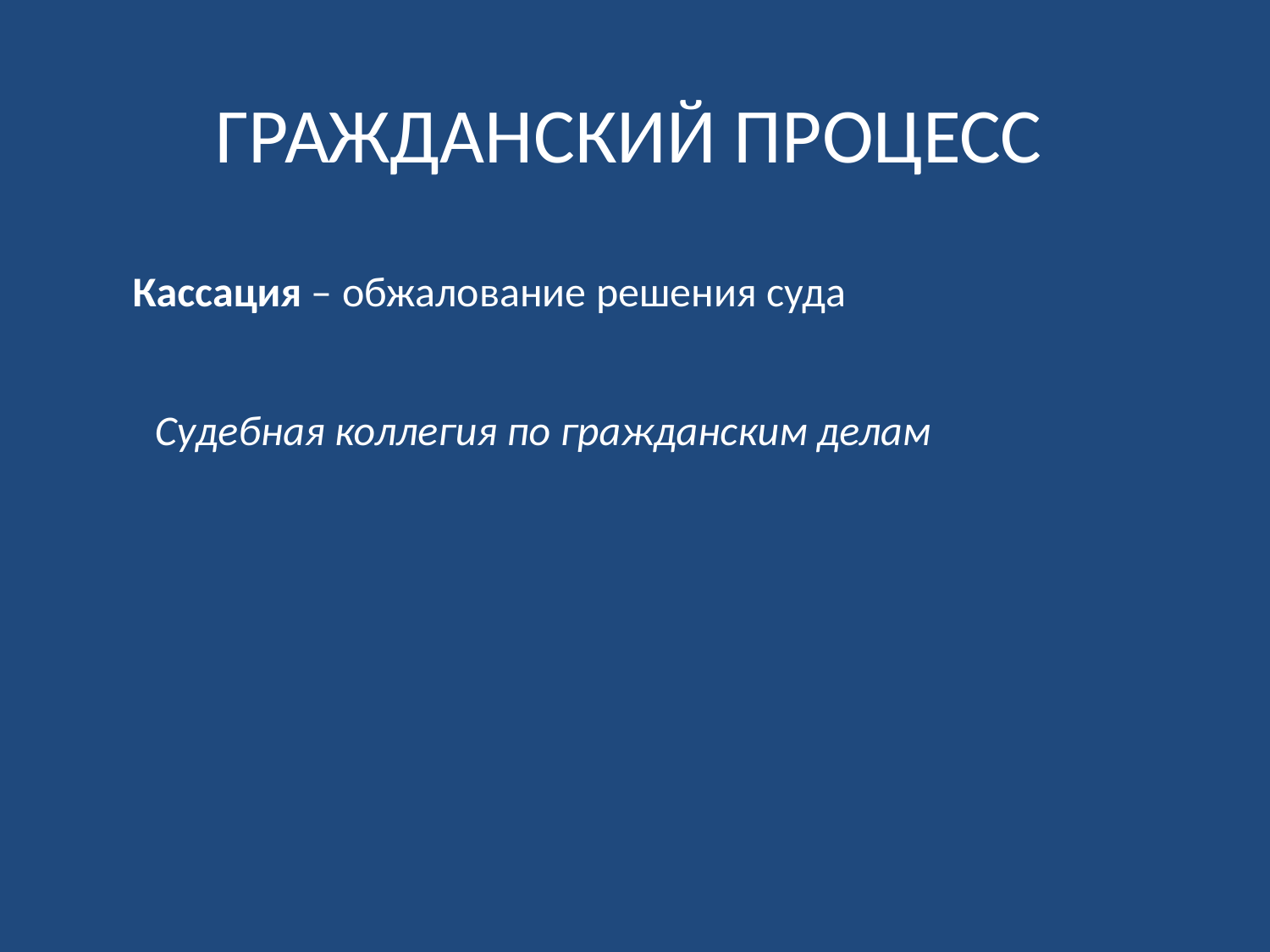

# ГРАЖДАНСКИЙ ПРОЦЕСС
Кассация – обжалование решения суда

Судебная коллегия по гражданским делам